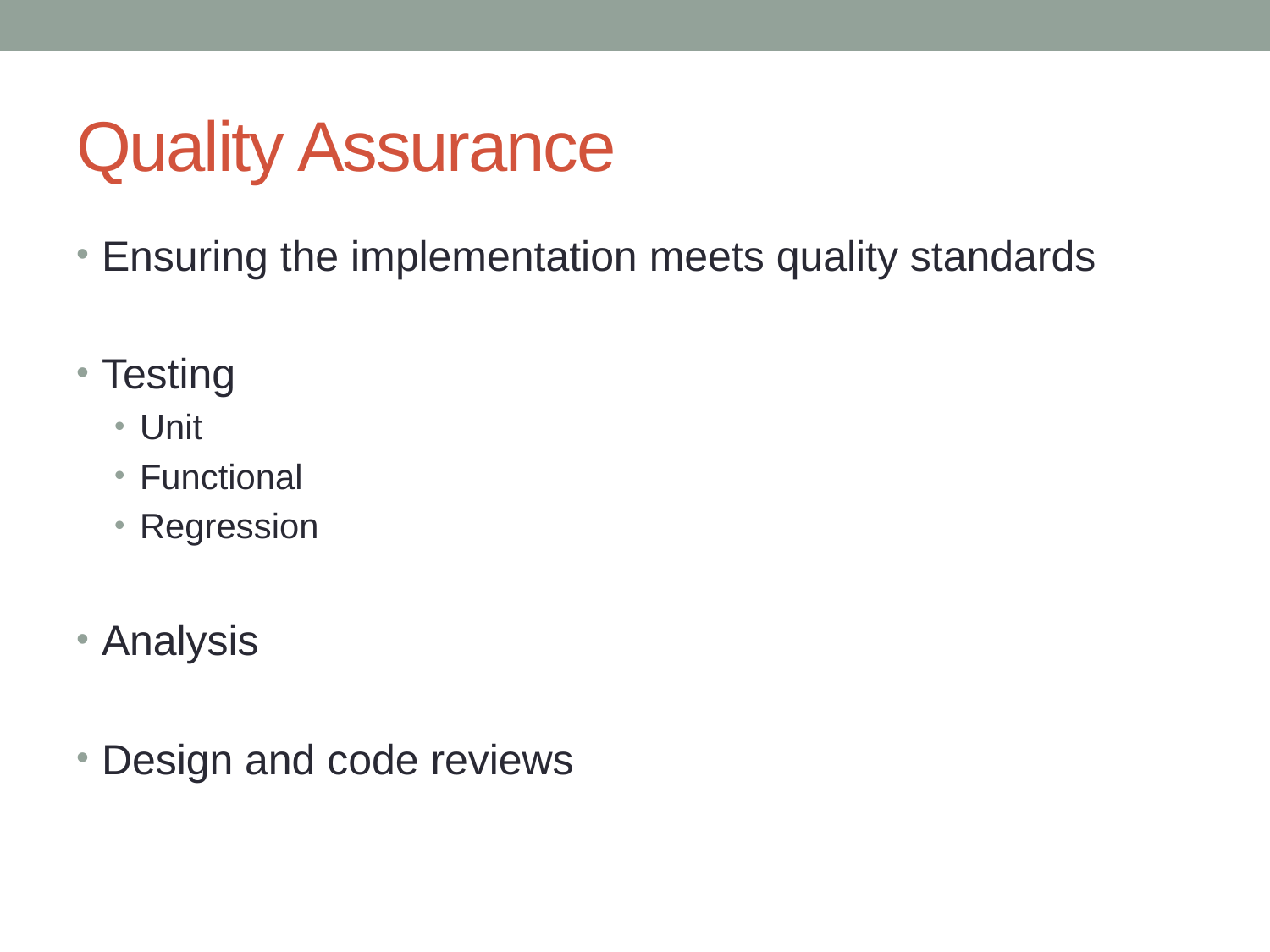

# Quality Assurance
Ensuring the implementation meets quality standards

Testing
Unit
Functional
Regression

Analysis

Design and code reviews